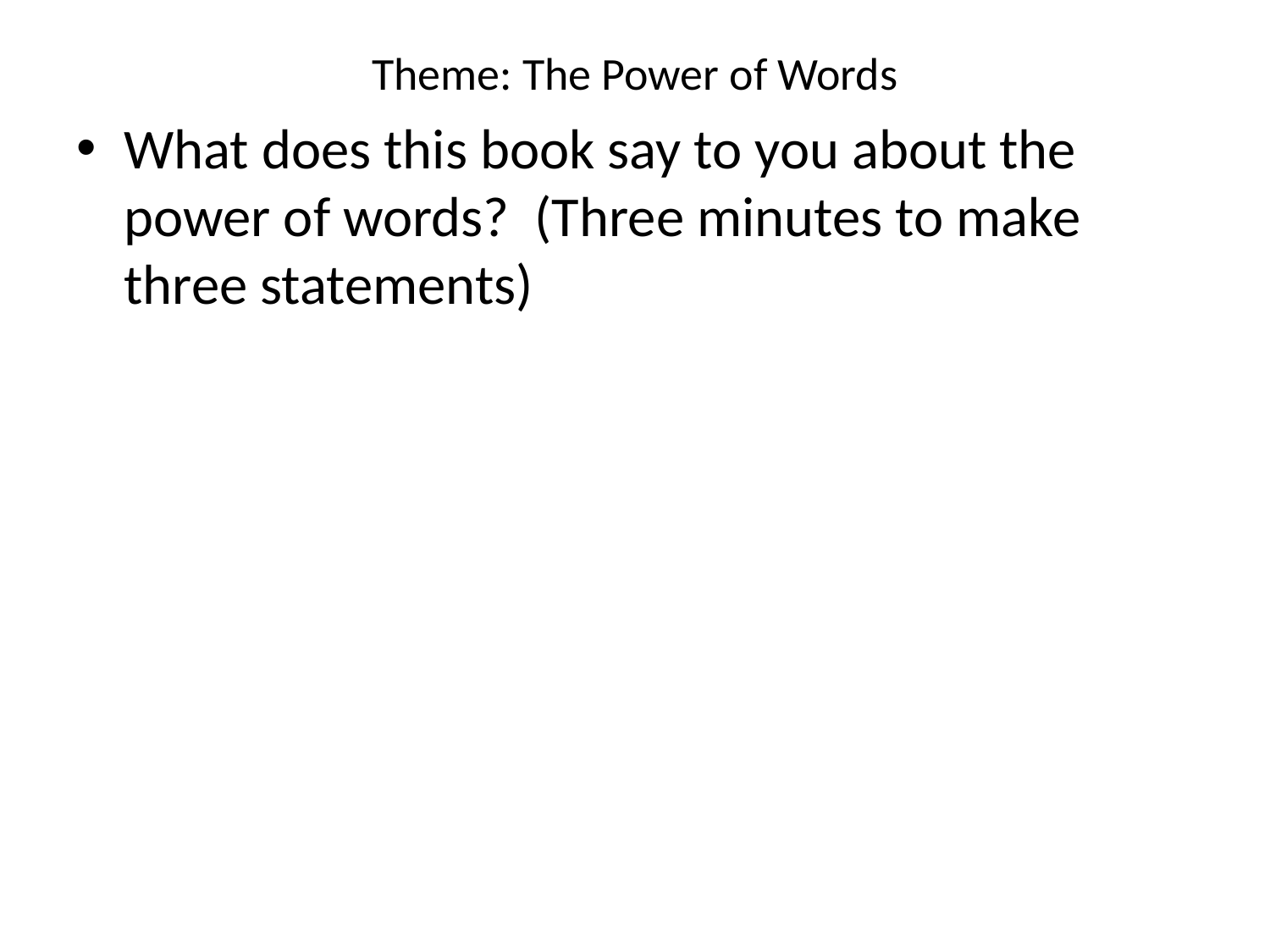

# Theme: The Power of Words
What does this book say to you about the power of words?  (Three minutes to make three statements)